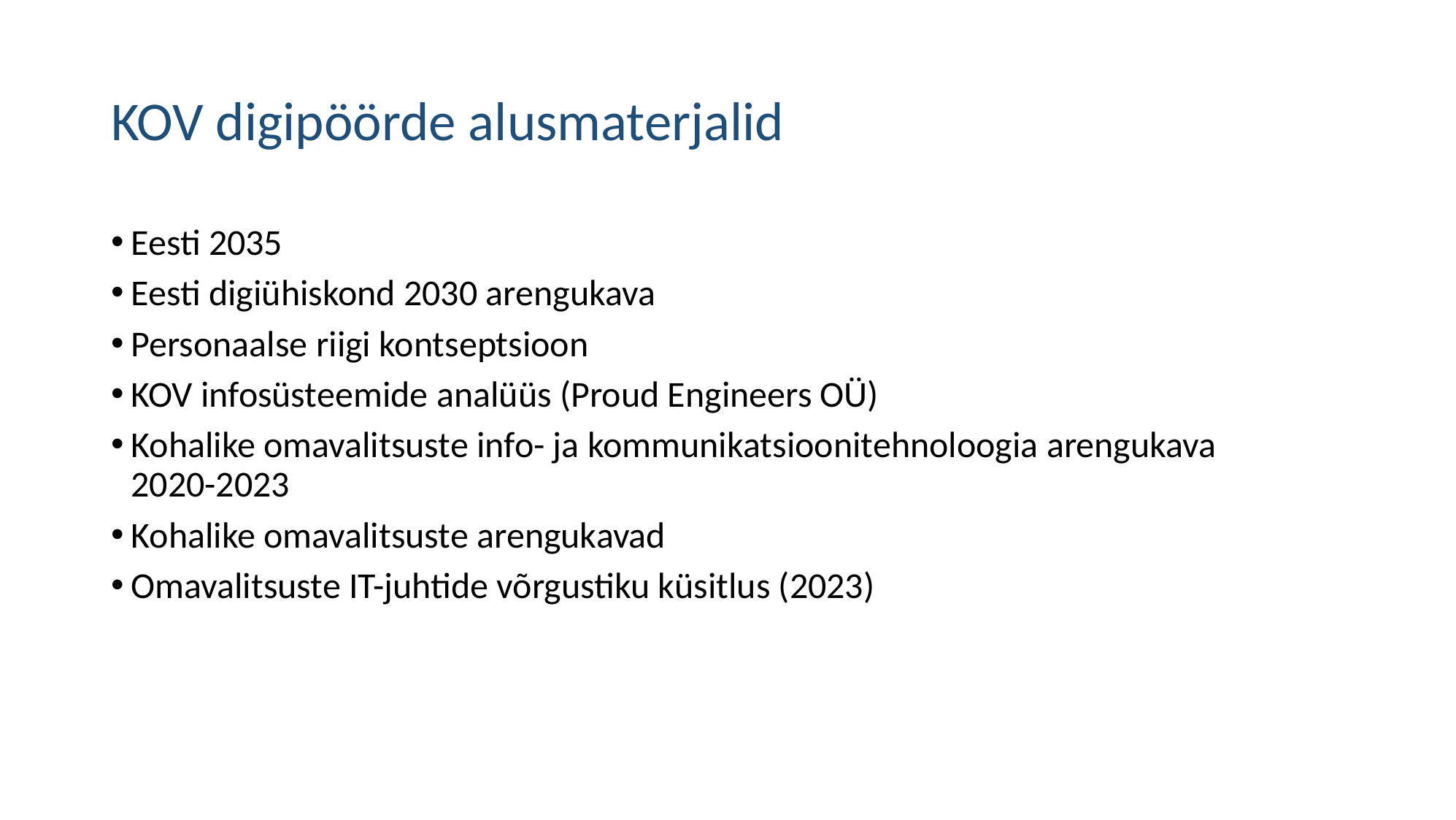

# KOV digipöörde alusmaterjalid
Eesti 2035
Eesti digiühiskond 2030 arengukava
Personaalse riigi kontseptsioon
KOV infosüsteemide analüüs (Proud Engineers OÜ)
Kohalike omavalitsuste info- ja kommunikatsioonitehnoloogia arengukava 2020-2023
Kohalike omavalitsuste arengukavad
Omavalitsuste IT-juhtide võrgustiku küsitlus (2023)